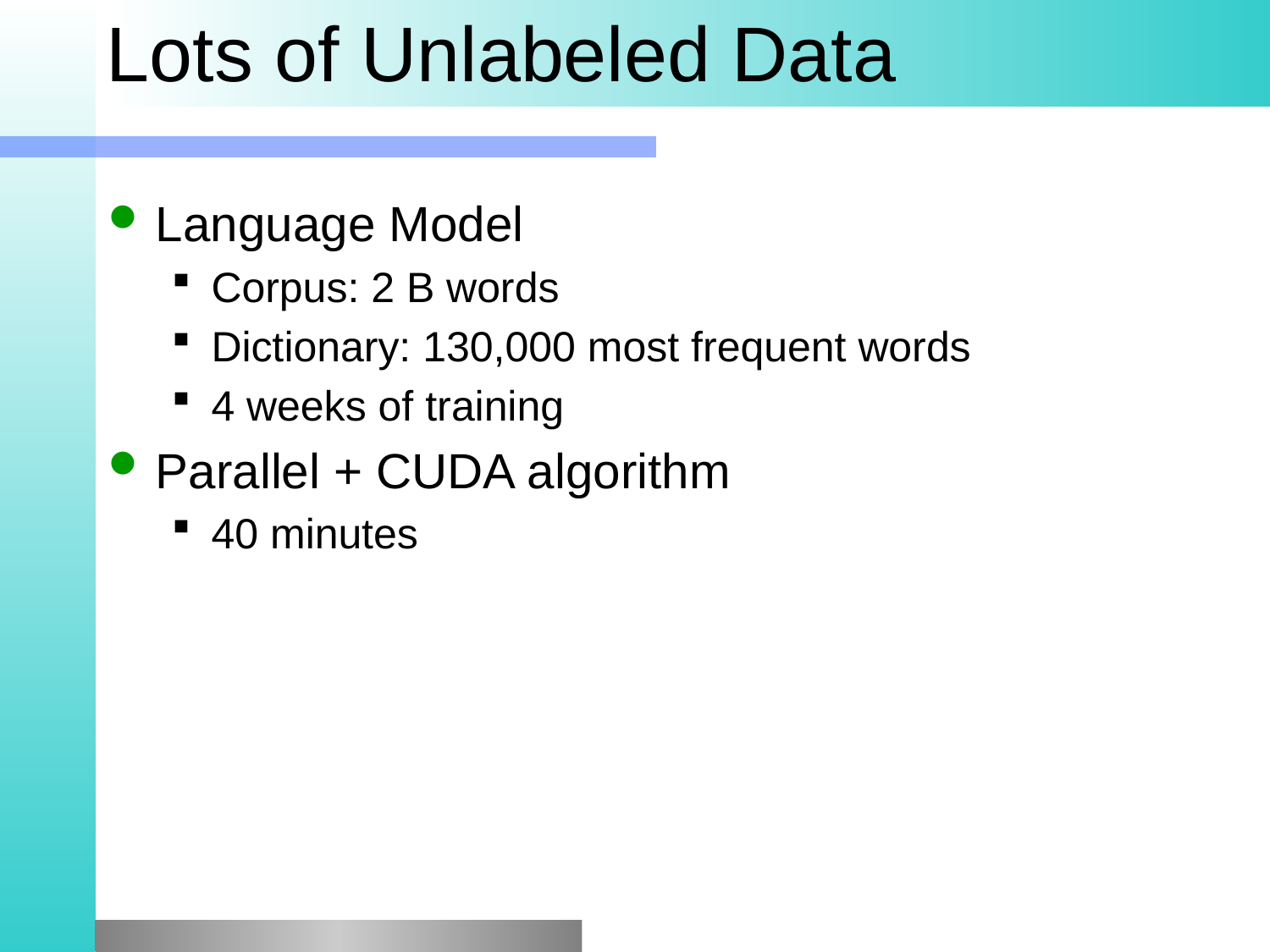

# Lots of Unlabeled Data
Language Model
Corpus: 2 B words
Dictionary: 130,000 most frequent words
4 weeks of training
Parallel + CUDA algorithm
40 minutes